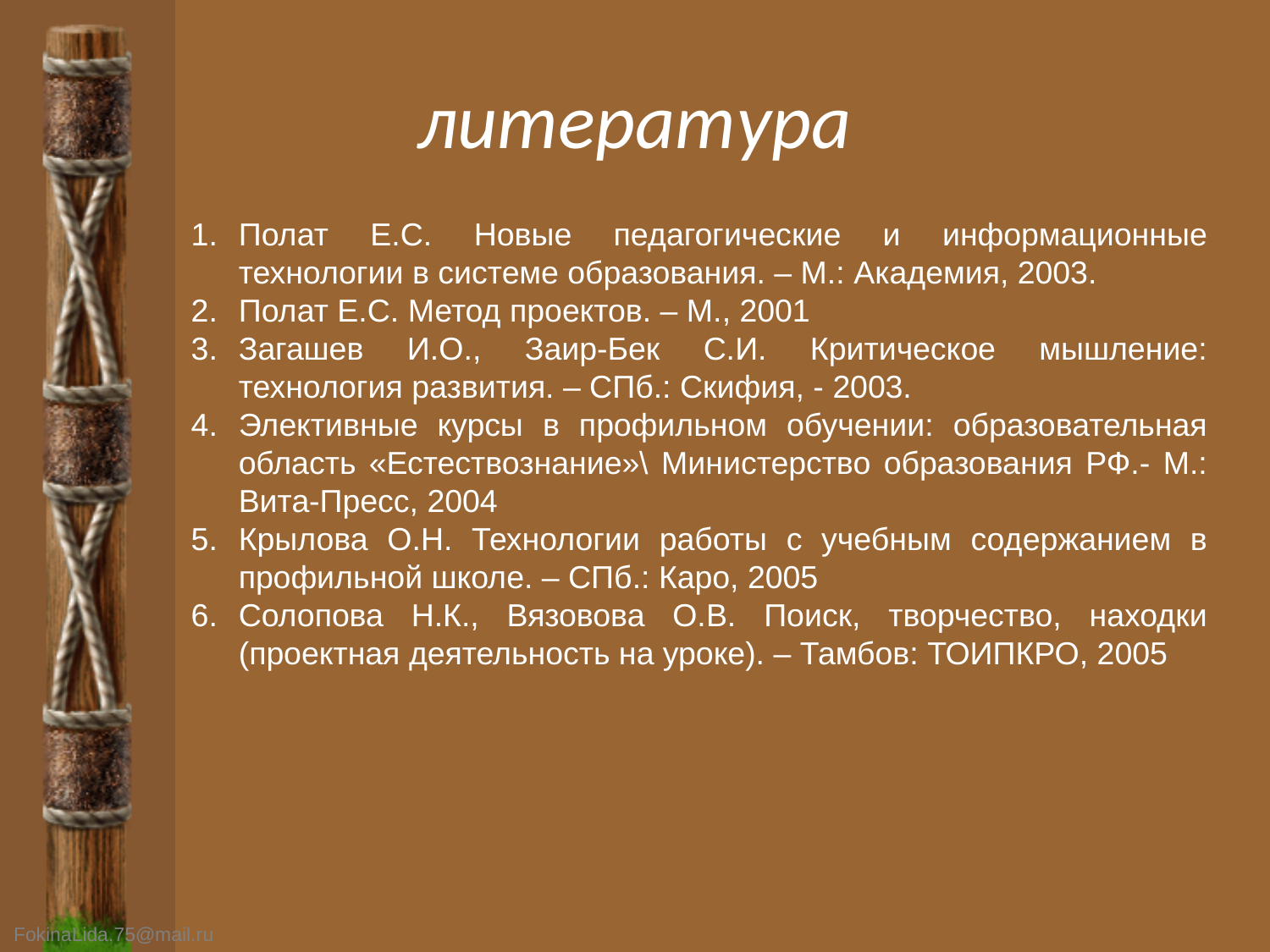

# литература
Полат Е.С. Новые педагогические и информационные технологии в системе образования. – М.: Академия, 2003.
Полат Е.С. Метод проектов. – М., 2001
Загашев И.О., Заир-Бек С.И. Критическое мышление: технология развития. – СПб.: Скифия, - 2003.
Элективные курсы в профильном обучении: образовательная область «Естествознание»\ Министерство образования РФ.- М.: Вита-Пресс, 2004
Крылова О.Н. Технологии работы с учебным содержанием в профильной школе. – СПб.: Каро, 2005
Солопова Н.К., Вязовова О.В. Поиск, творчество, находки (проектная деятельность на уроке). – Тамбов: ТОИПКРО, 2005